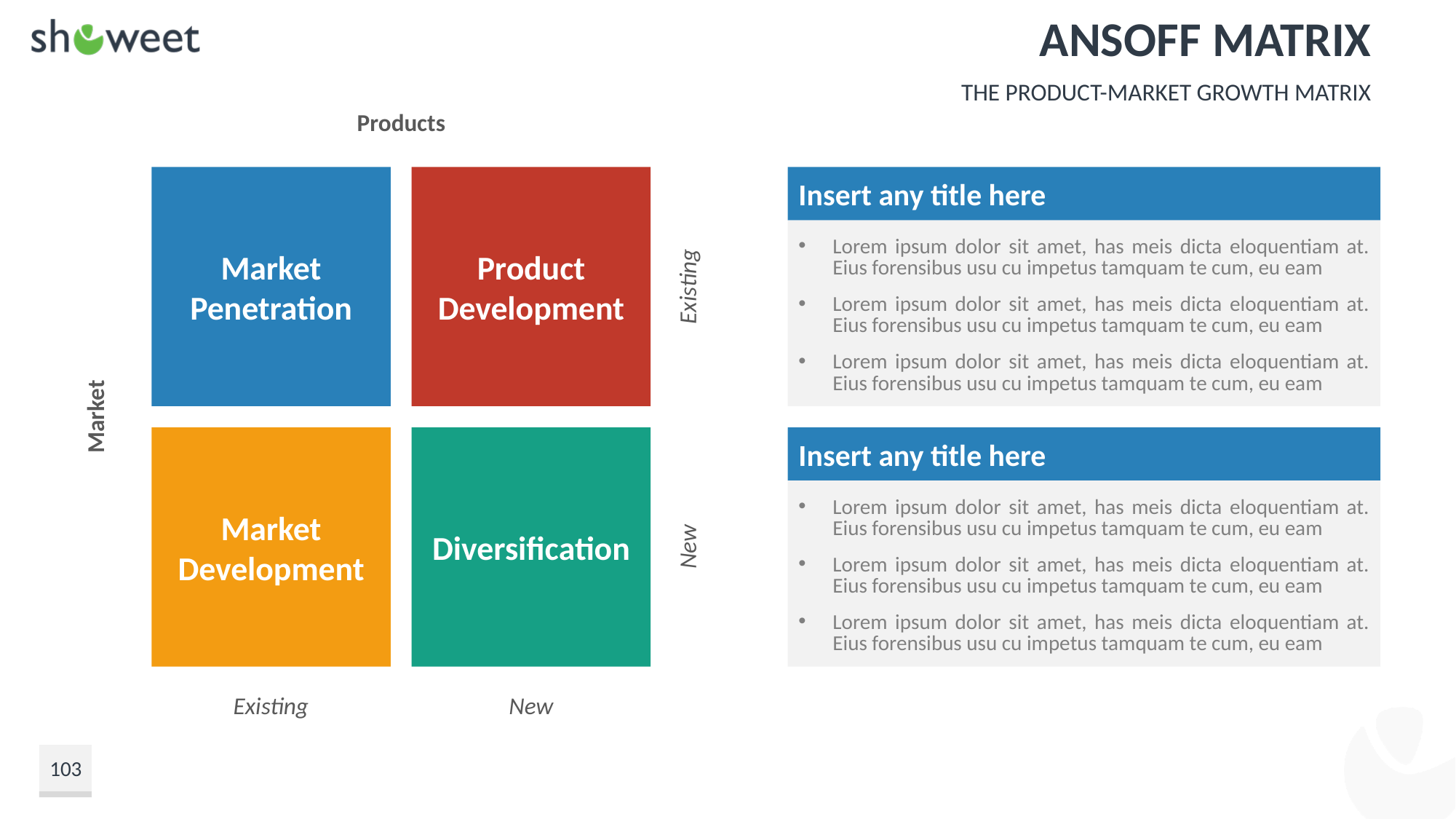

# Ansoff Matrix
The Product-Market Growth Matrix
Products
Market Penetration
Product Development
Existing
Market
Market Development
Diversification
New
Existing
New
Insert any title here
Lorem ipsum dolor sit amet, has meis dicta eloquentiam at. Eius forensibus usu cu impetus tamquam te cum, eu eam
Lorem ipsum dolor sit amet, has meis dicta eloquentiam at. Eius forensibus usu cu impetus tamquam te cum, eu eam
Lorem ipsum dolor sit amet, has meis dicta eloquentiam at. Eius forensibus usu cu impetus tamquam te cum, eu eam
Insert any title here
Lorem ipsum dolor sit amet, has meis dicta eloquentiam at. Eius forensibus usu cu impetus tamquam te cum, eu eam
Lorem ipsum dolor sit amet, has meis dicta eloquentiam at. Eius forensibus usu cu impetus tamquam te cum, eu eam
Lorem ipsum dolor sit amet, has meis dicta eloquentiam at. Eius forensibus usu cu impetus tamquam te cum, eu eam
103